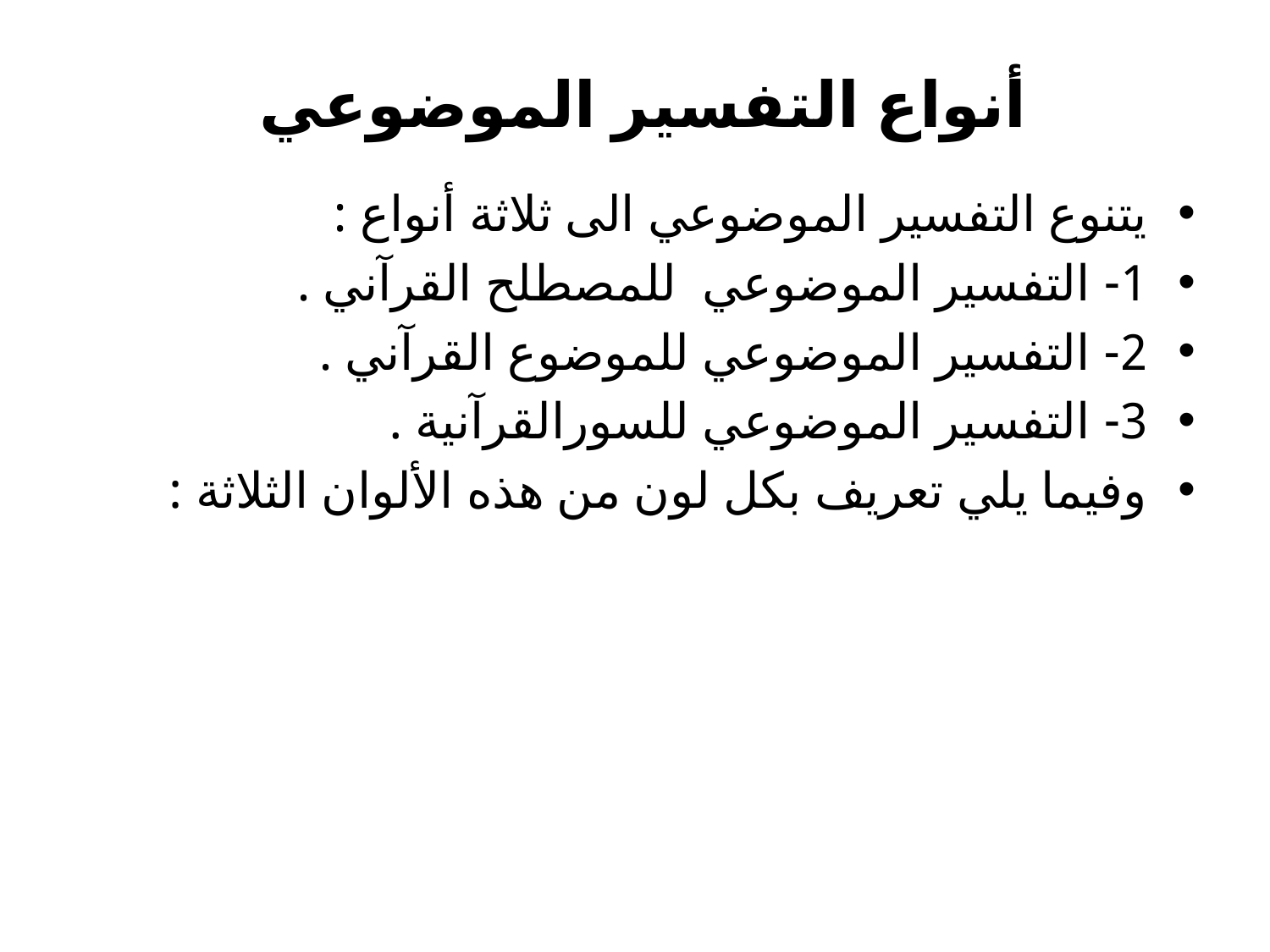

# أنواع التفسير الموضوعي
يتنوع التفسير الموضوعي الى ثلاثة أنواع :
1- التفسير الموضوعي  للمصطلح القرآني .
2- التفسير الموضوعي للموضوع القرآني .
3- التفسير الموضوعي للسورالقرآنية .
وفيما يلي تعريف بكل لون من هذه الألوان الثلاثة :